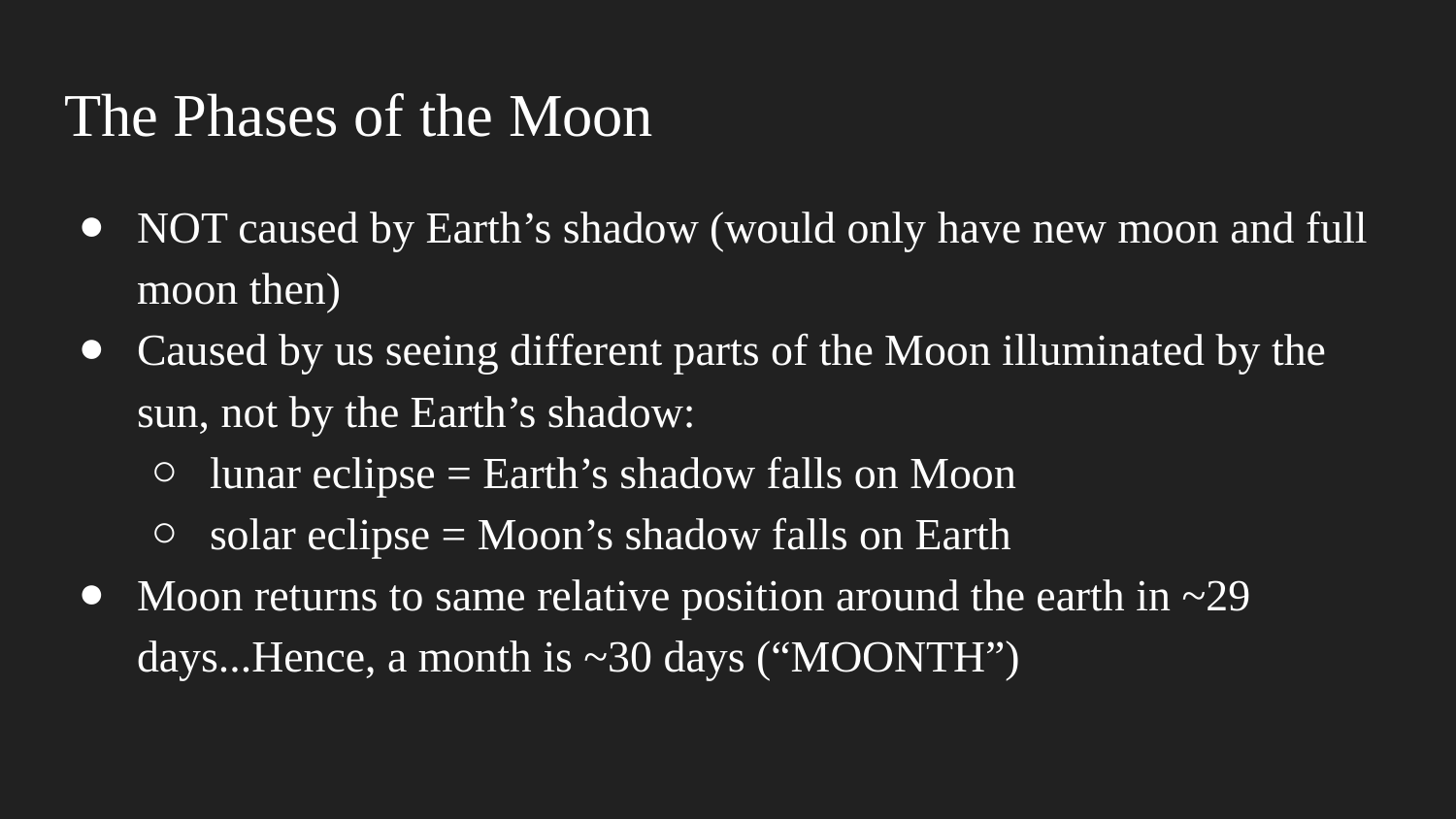

# The Phases of the Moon
NOT caused by Earth’s shadow (would only have new moon and full moon then)
Caused by us seeing different parts of the Moon illuminated by the sun, not by the Earth’s shadow:
lunar eclipse = Earth’s shadow falls on Moon
solar eclipse = Moon’s shadow falls on Earth
Moon returns to same relative position around the earth in ~29 days...Hence, a month is ~30 days (“MOONTH”)